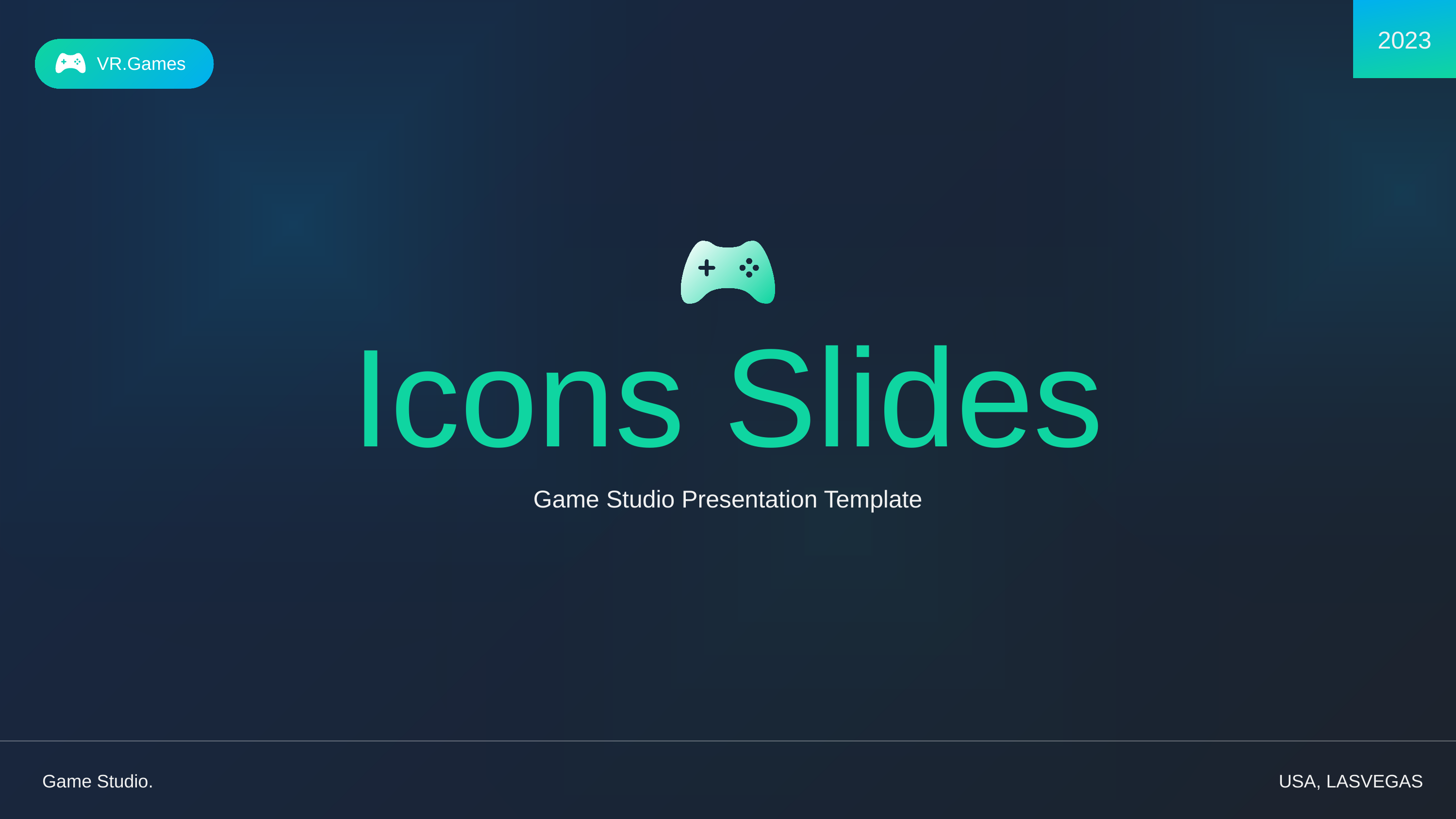

2023

VR.Games

Icons Slides
Game Studio Presentation Template
Game Studio.
USA, LASVEGAS